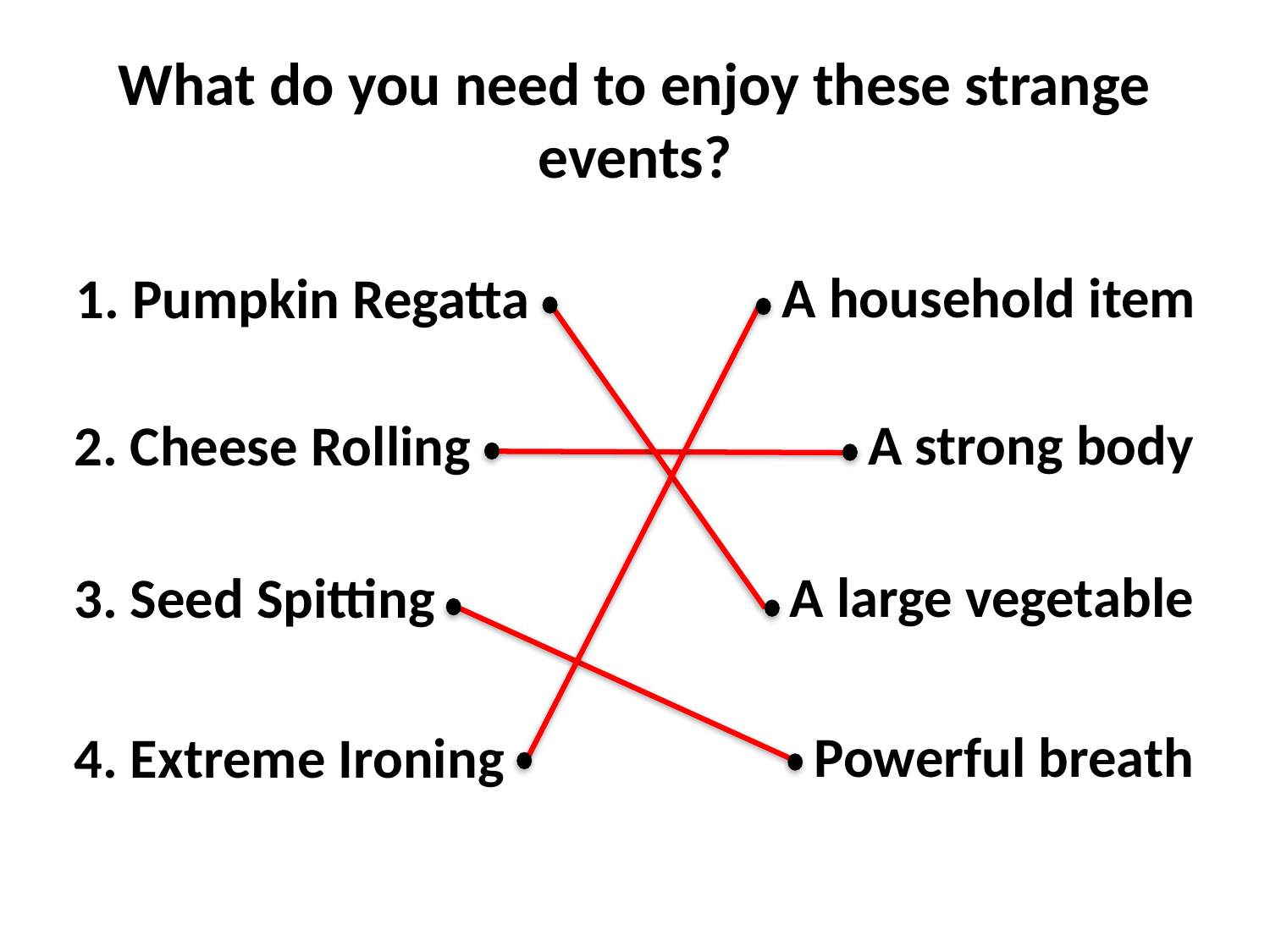

# What do you need to enjoy these strange events?

A household item
1. Pumpkin Regatta

A strong body
2. Cheese Rolling

A large vegetable
3. Seed Spitting

Powerful breath
4. Extreme Ironing